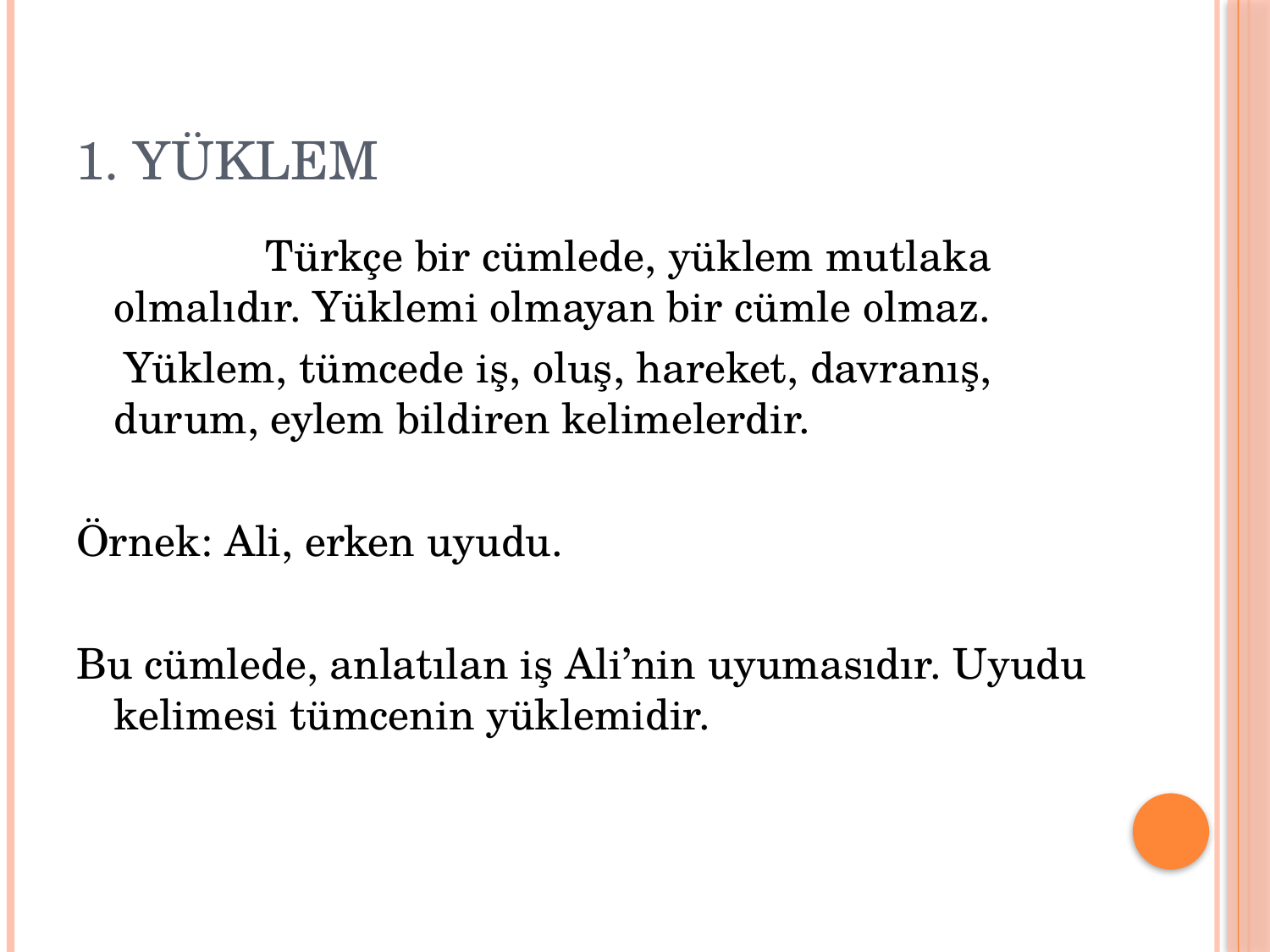

# 1. YÜKLEM
                Türkçe bir cümlede, yüklem mutlaka olmalıdır. Yüklemi olmayan bir cümle olmaz.
    Yüklem, tümcede iş, oluş, hareket, davranış, durum, eylem bildiren kelimelerdir.

Örnek: Ali, erken uyudu.

Bu cümlede, anlatılan iş Ali’nin uyumasıdır. Uyudu kelimesi tümcenin yüklemidir.